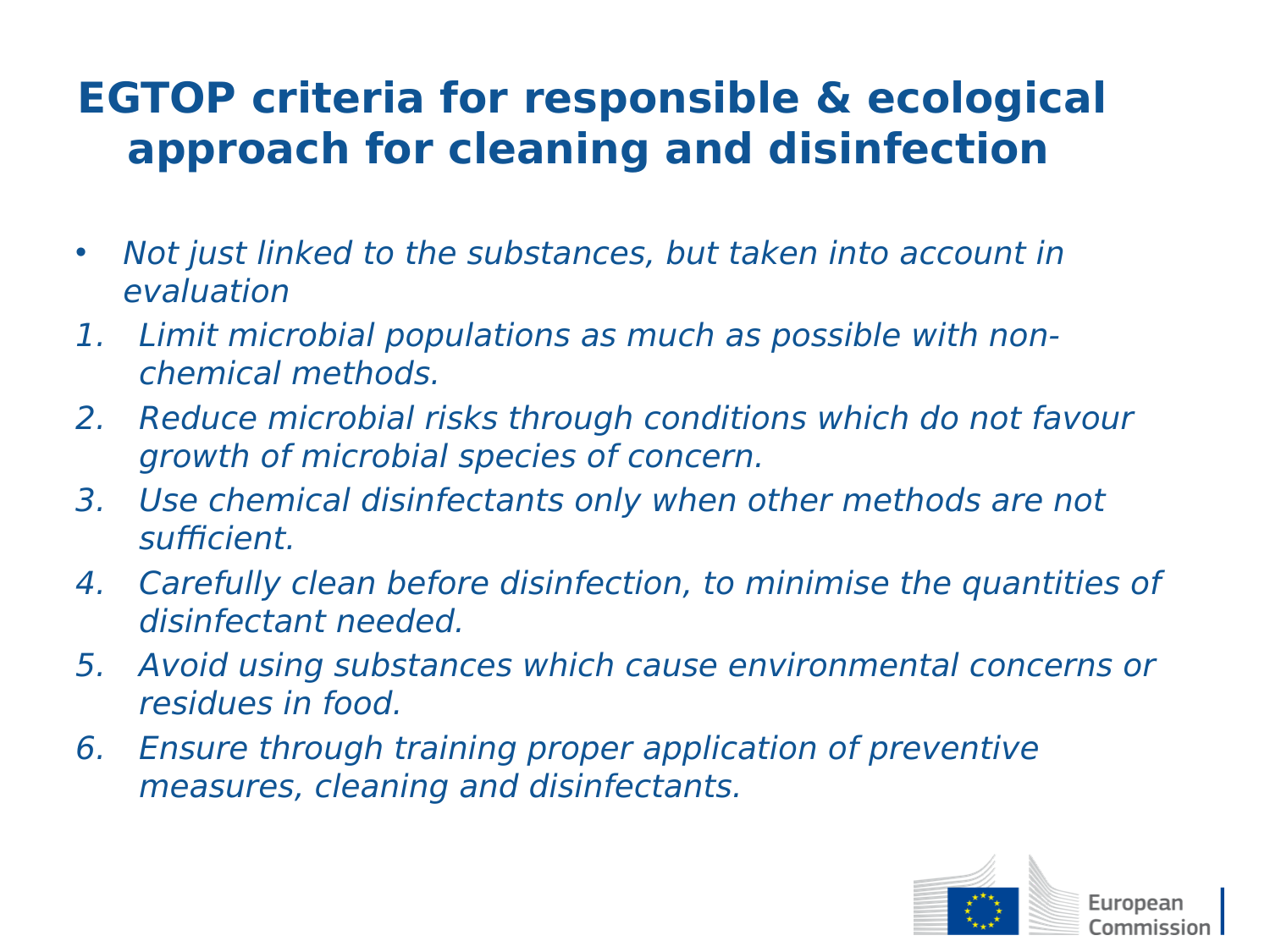

# EGTOP criteria for responsible & ecological approach for cleaning and disinfection
Not just linked to the substances, but taken into account in evaluation
Limit microbial populations as much as possible with non-chemical methods.
Reduce microbial risks through conditions which do not favour growth of microbial species of concern.
Use chemical disinfectants only when other methods are not sufficient.
Carefully clean before disinfection, to minimise the quantities of disinfectant needed.
Avoid using substances which cause environmental concerns or residues in food.
Ensure through training proper application of preventive measures, cleaning and disinfectants.